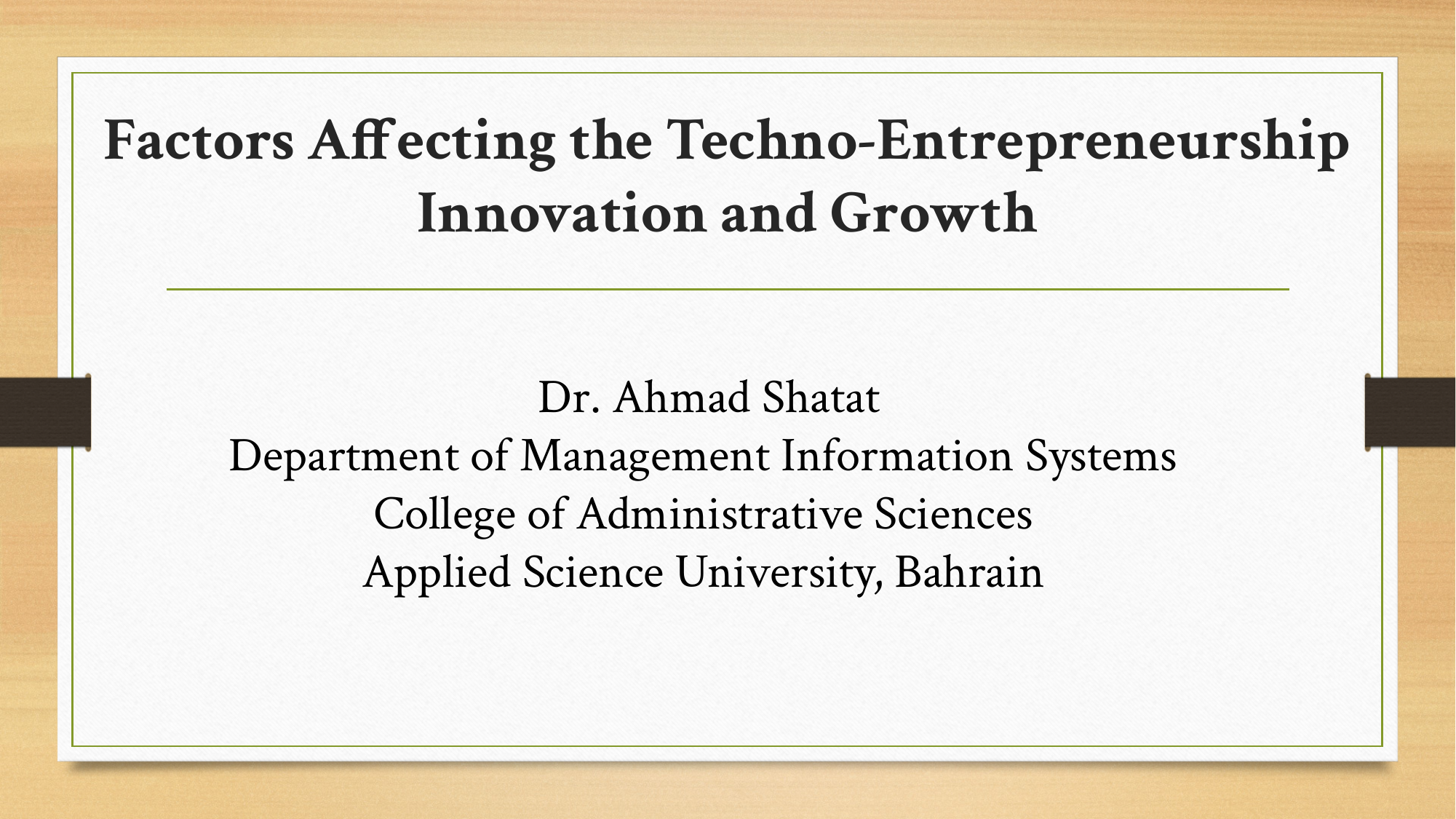

# Factors Affecting the Techno-Entrepreneurship Innovation and Growth
Dr. Ahmad Shatat
Department of Management Information Systems
College of Administrative Sciences
Applied Science University, Bahrain